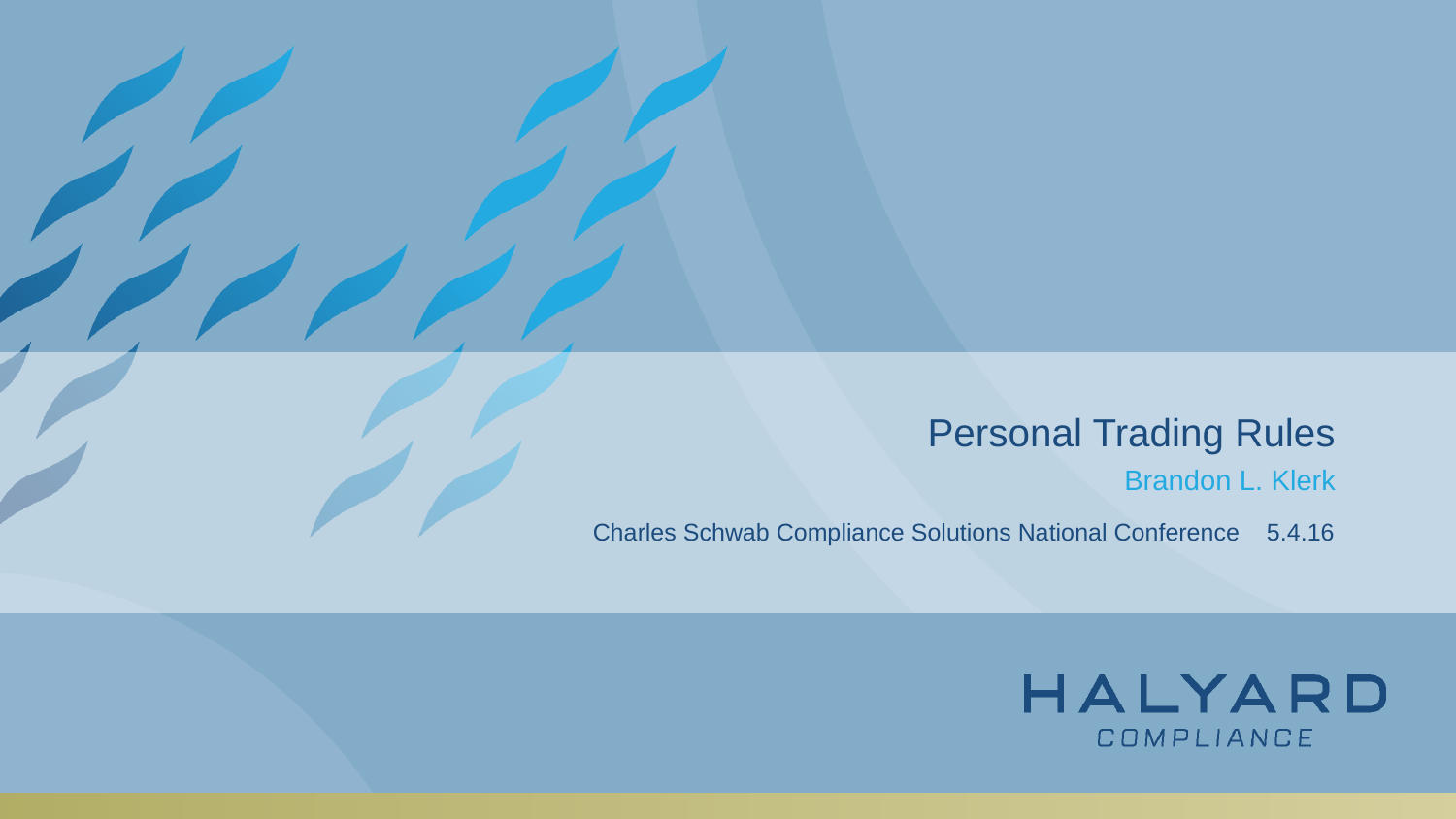

# Personal Trading Rules
Brandon L. Klerk
Charles Schwab Compliance Solutions National Conference    5.4.16